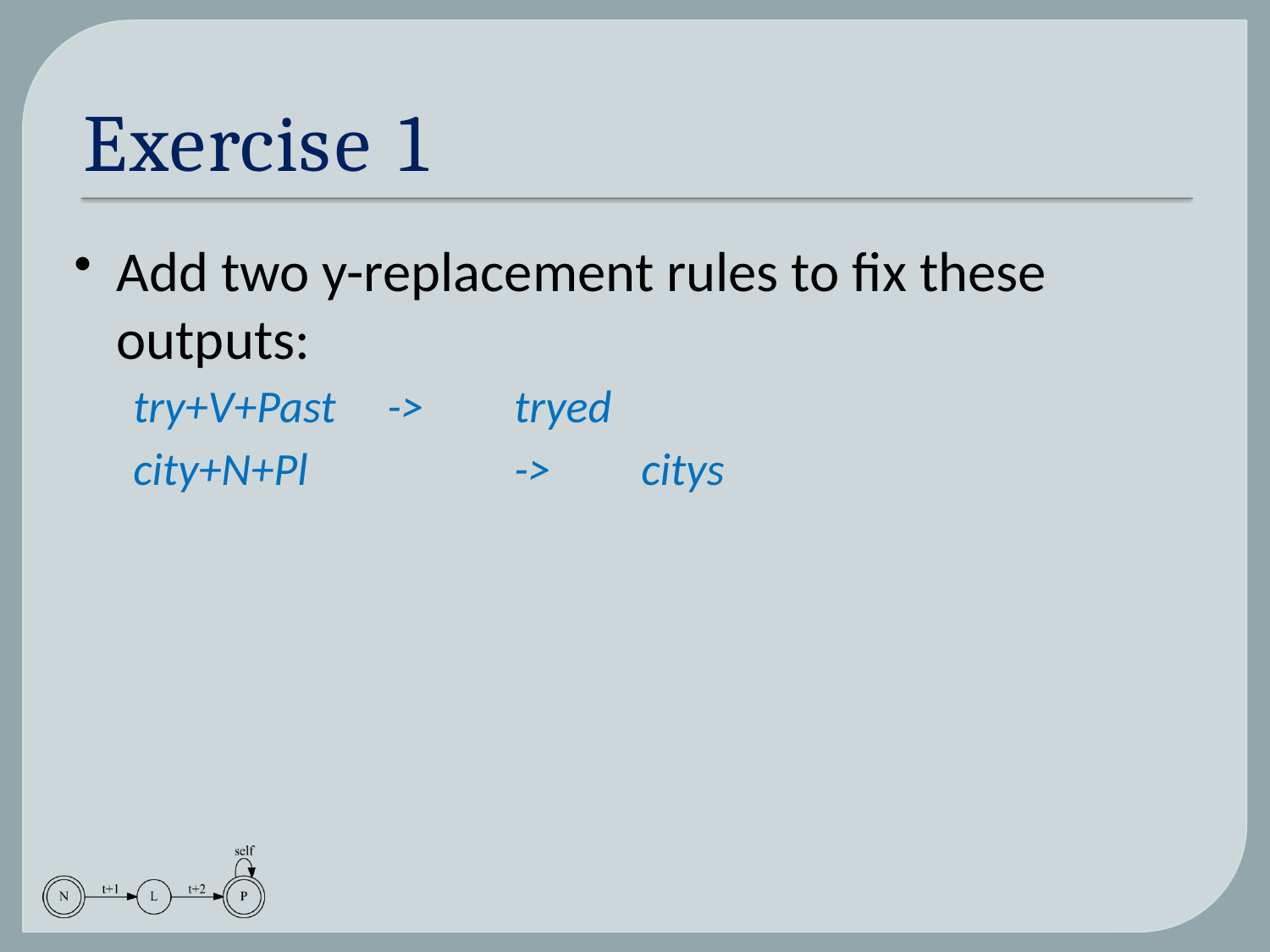

# Exercise 1
Add two y-replacement rules to fix these outputs:
try+V+Past	->	tryed
city+N+Pl		->	citys